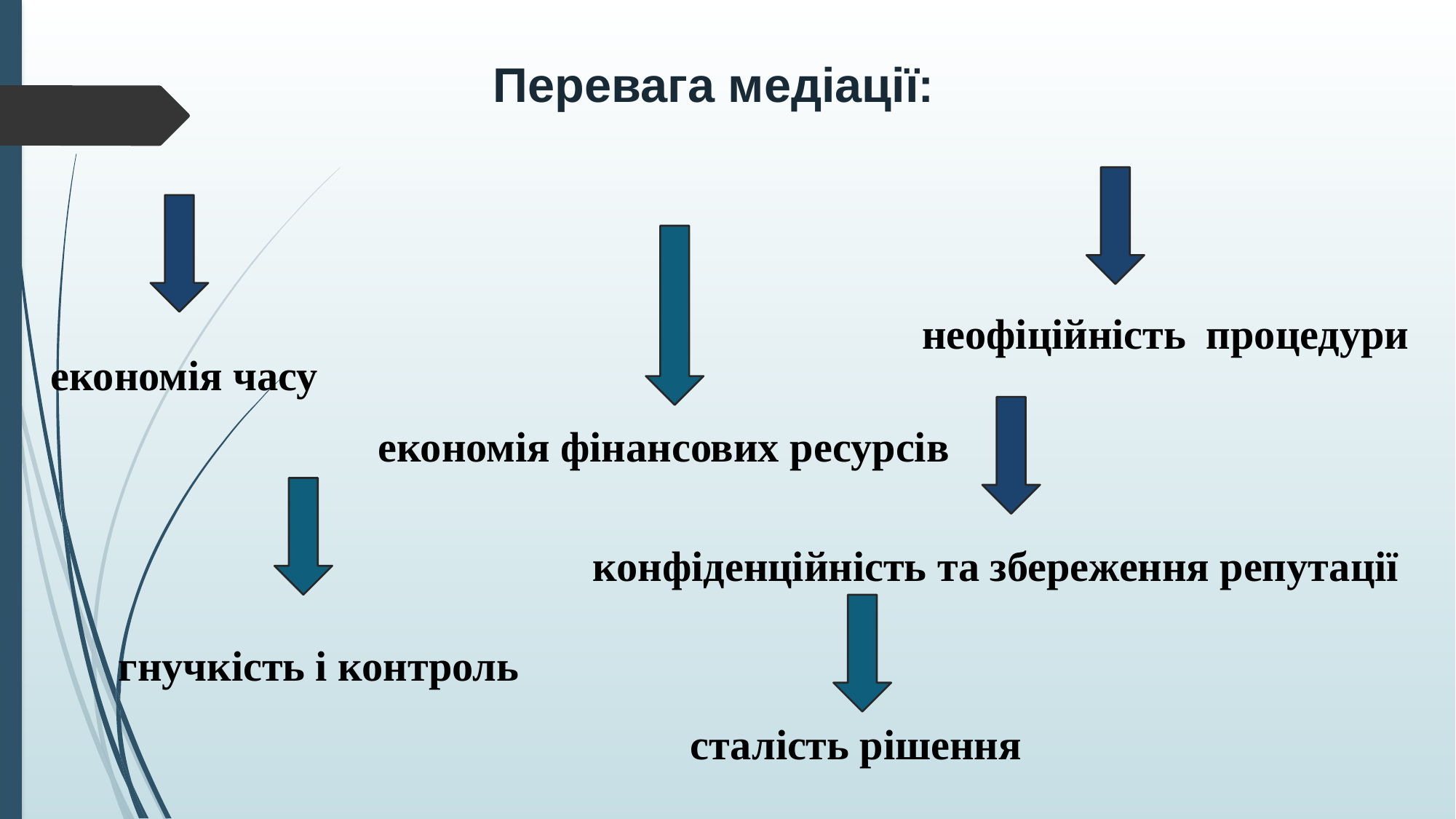

Перевага медіації:

неофіційність процедури
економія часу

економія фінансових ресурсів

конфіденційність та збереження репутації

гнучкість і контроль
сталість рішення